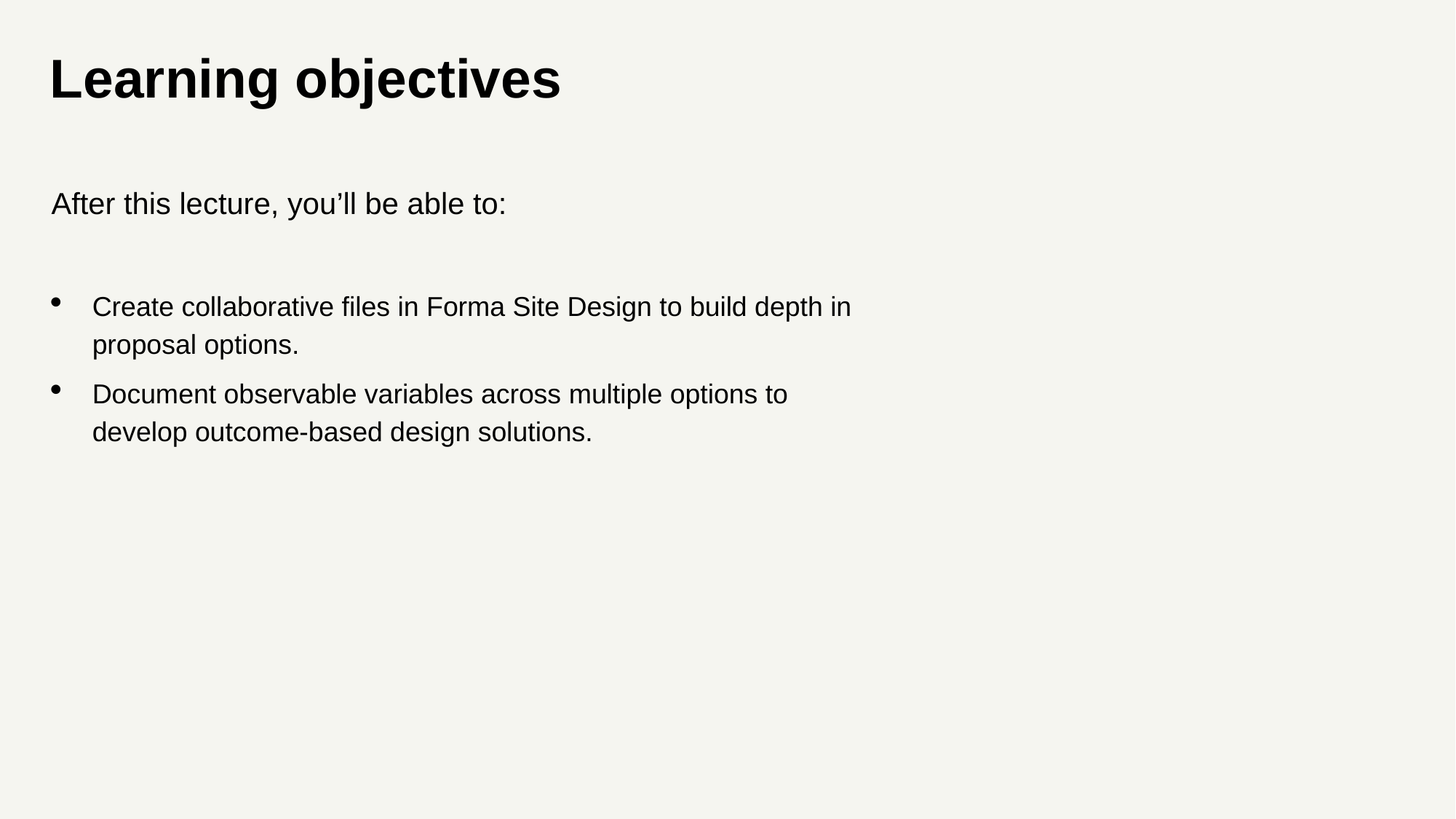

# Learning objectives
After this lecture, you’ll be able to:

Create collaborative files in Forma Site Design to build depth in proposal options.
Document observable variables across multiple options to develop outcome-based design solutions.